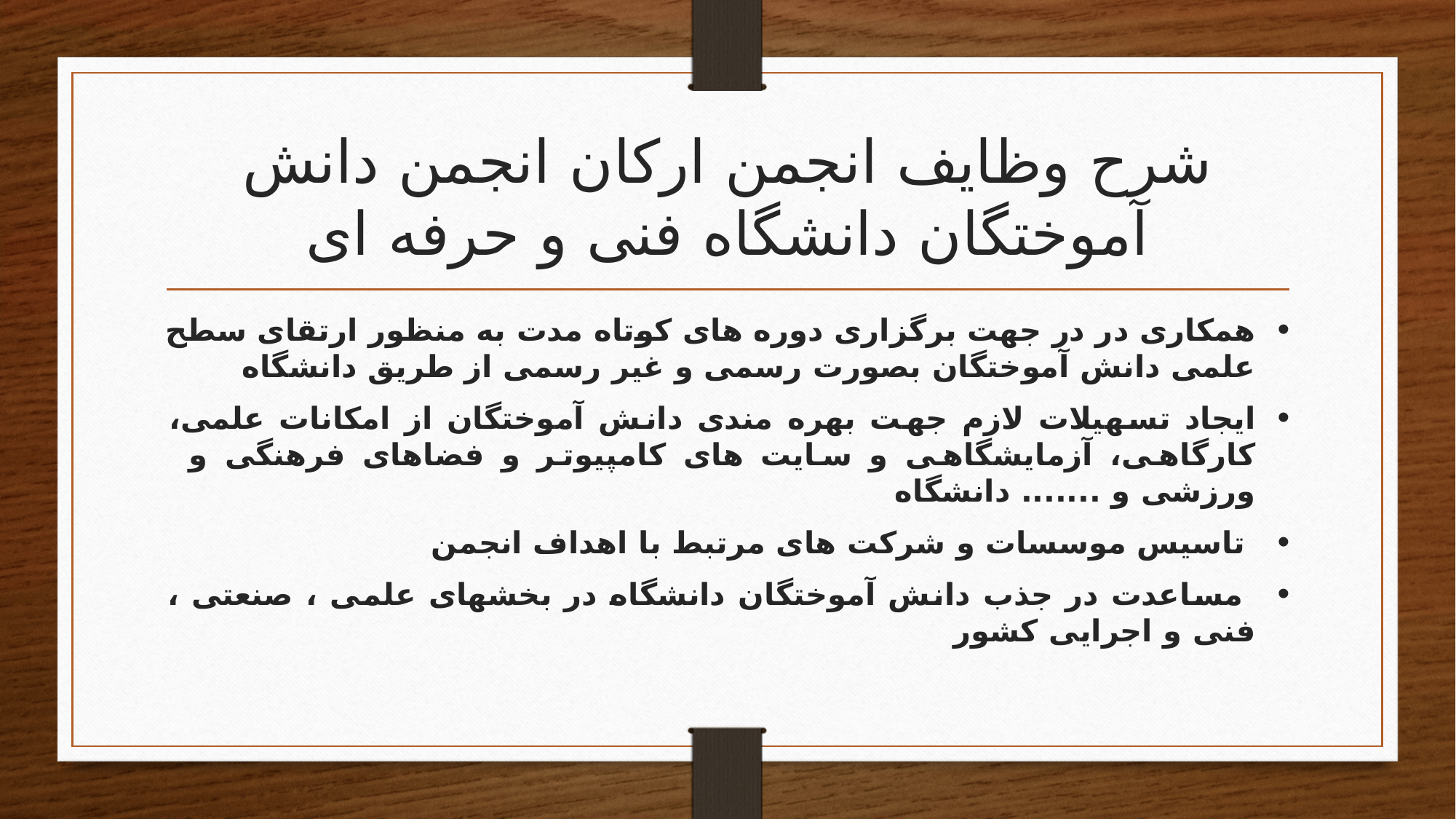

# شرح وظایف انجمن ارکان انجمن دانش آموختگان دانشگاه فنی و حرفه ای
همکاری در در جهت برگزاری دوره های کوتاه مدت به منظور ارتقای سطح علمی دانش آموختگان بصورت رسمی و غیر رسمی از طریق دانشگاه
ایجاد تسهیلات لازم جهت بهره مندی دانش آموختگان از امکانات علمی، کارگاهی، آزمایشگاهی و سایت های کامپیوتر و فضاهای فرهنگی و  ورزشی و ....... دانشگاه
 تاسیس موسسات و شرکت های مرتبط با اهداف انجمن
 مساعدت در جذب دانش آموختگان دانشگاه در بخشهای علمی ، صنعتی ، فنی و اجرایی کشور